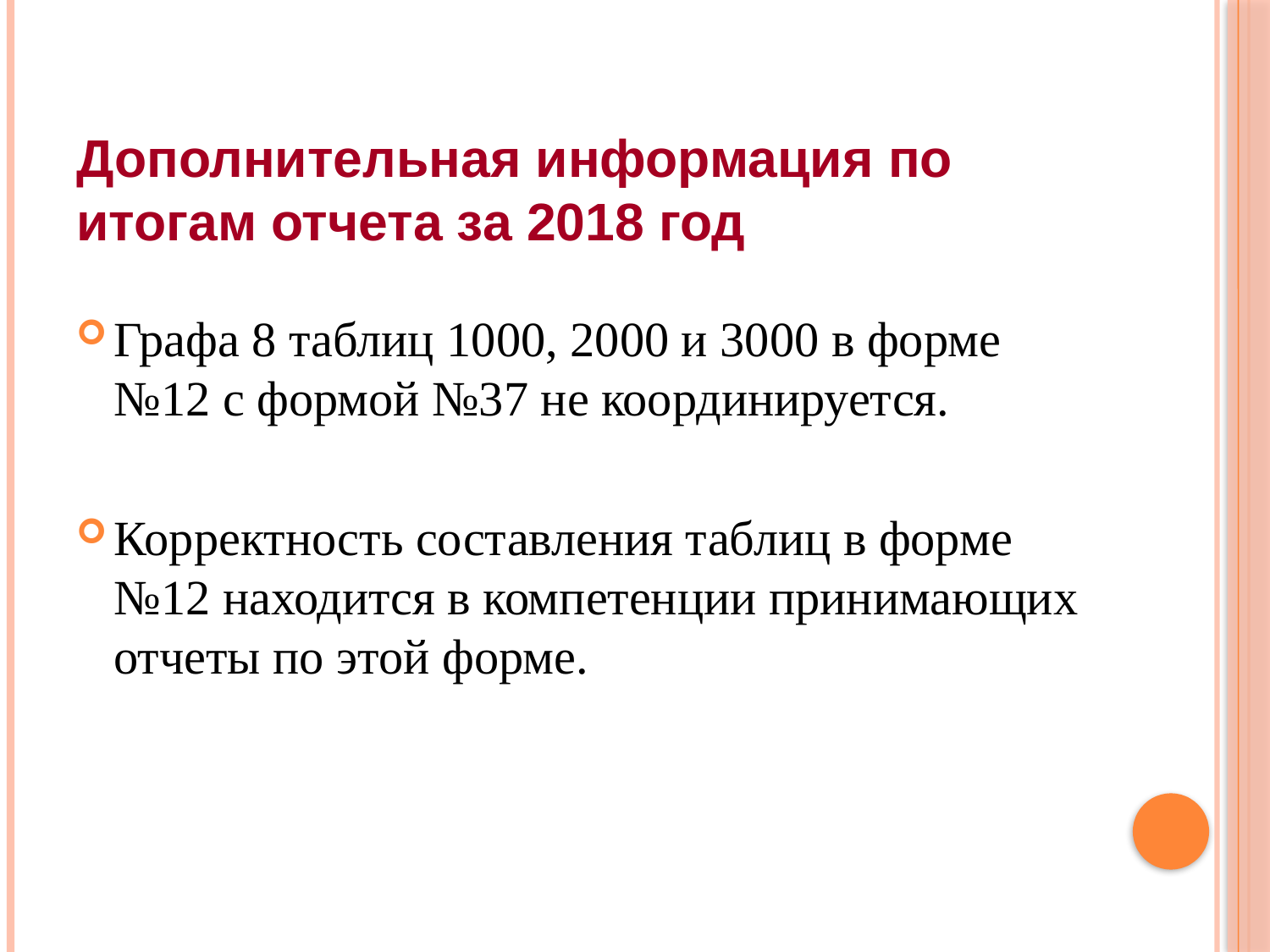

Дополнительная информация по итогам отчета за 2018 год
Графа 8 таблиц 1000, 2000 и 3000 в форме №12 с формой №37 не координируется.

Корректность составления таблиц в форме №12 находится в компетенции принимающих отчеты по этой форме.